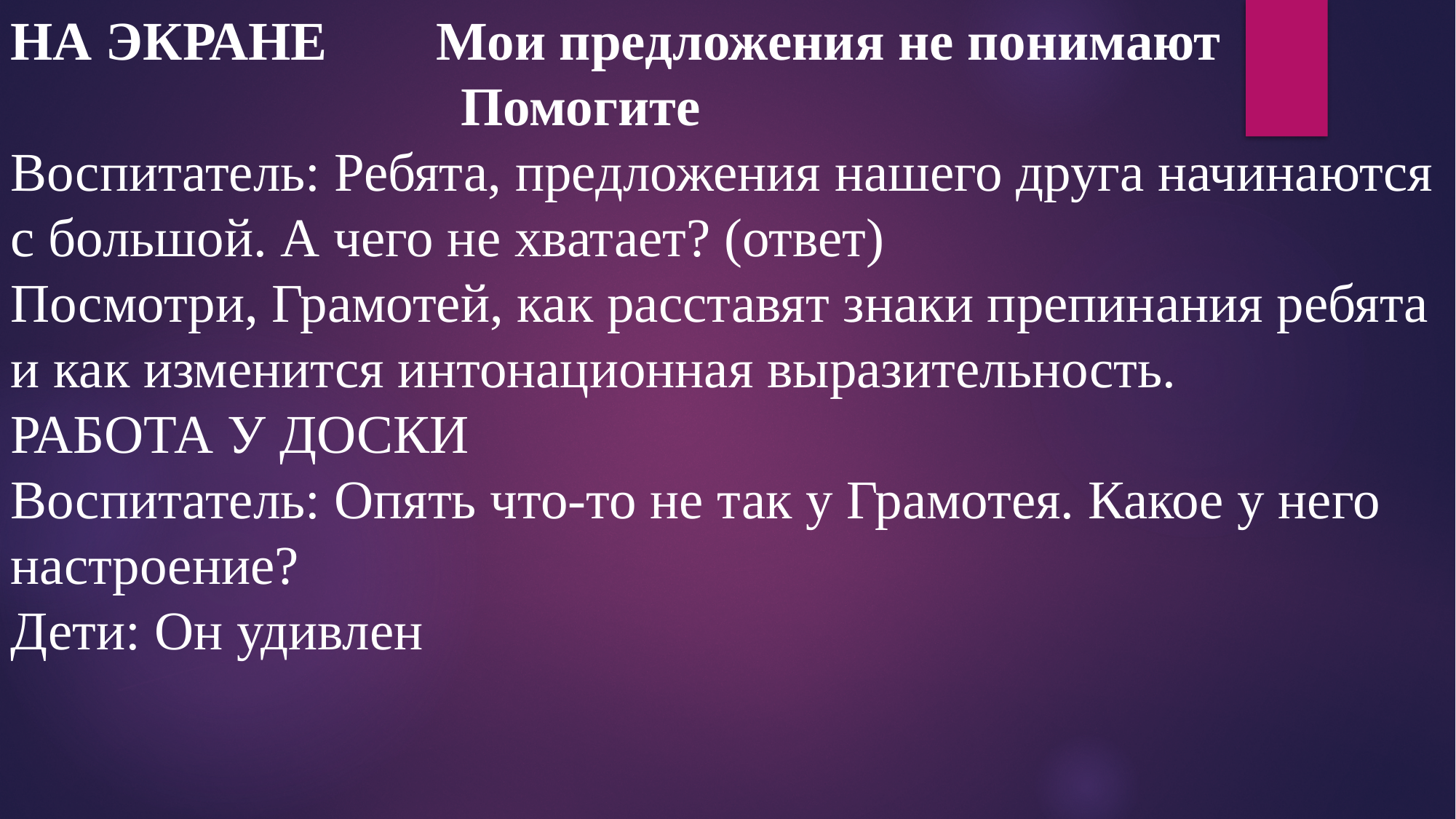

НА ЭКРАНЕ        Мои предложения не понимают
                                 Помогите
Воспитатель: Ребята, предложения нашего друга начинаются с большой. А чего не хватает? (ответ)
Посмотри, Грамотей, как расставят знаки препинания ребята и как изменится интонационная выразительность.
РАБОТА У ДОСКИ
Воспитатель: Опять что-то не так у Грамотея. Какое у него настроение?
Дети: Он удивлен